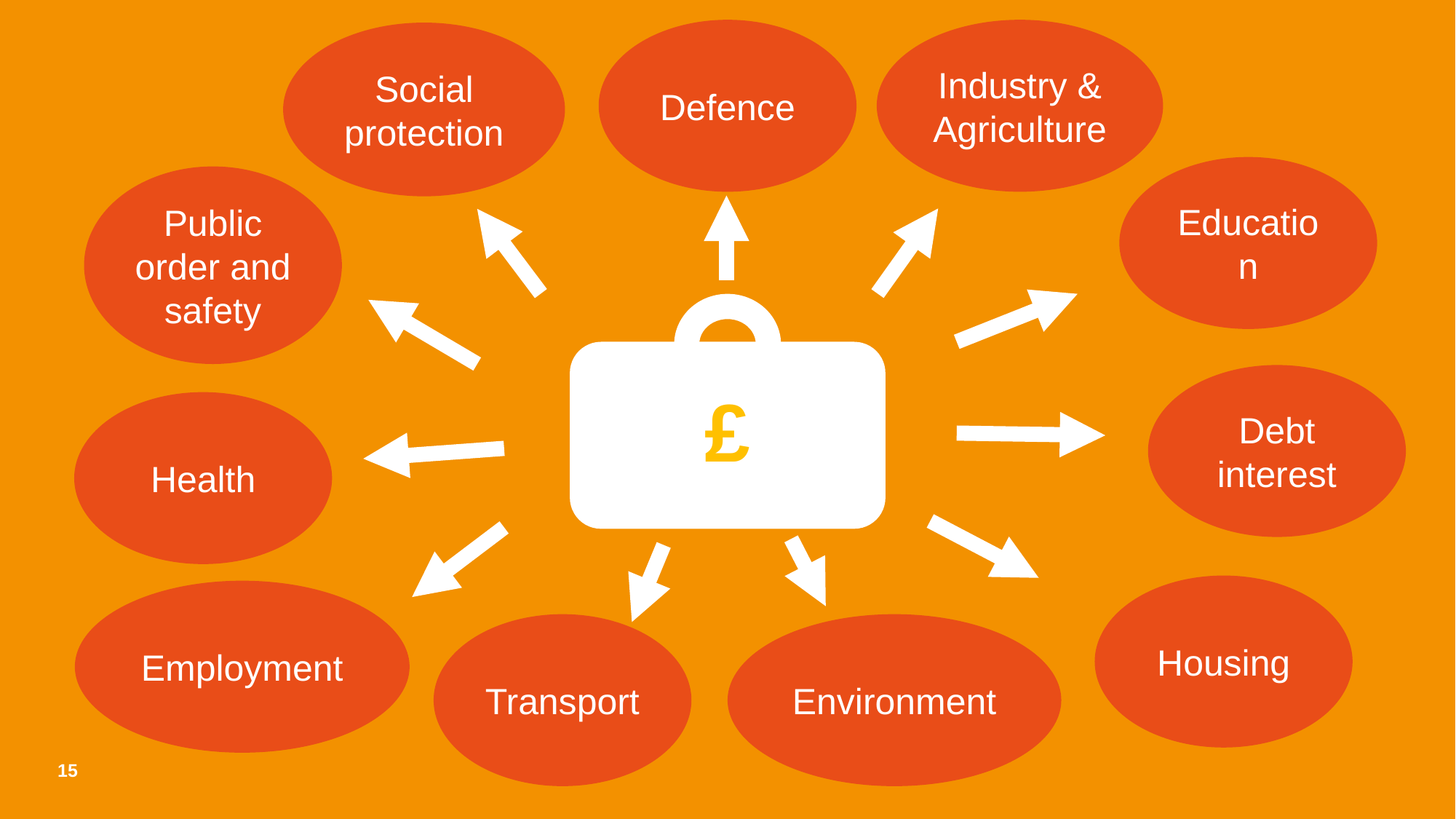

What do governments spend money on?
Defence
Industry & Agriculture
Social protection
Education
Public order and safety

Debt interest
£
Health
Housing
Employment
Transport
Environment
15